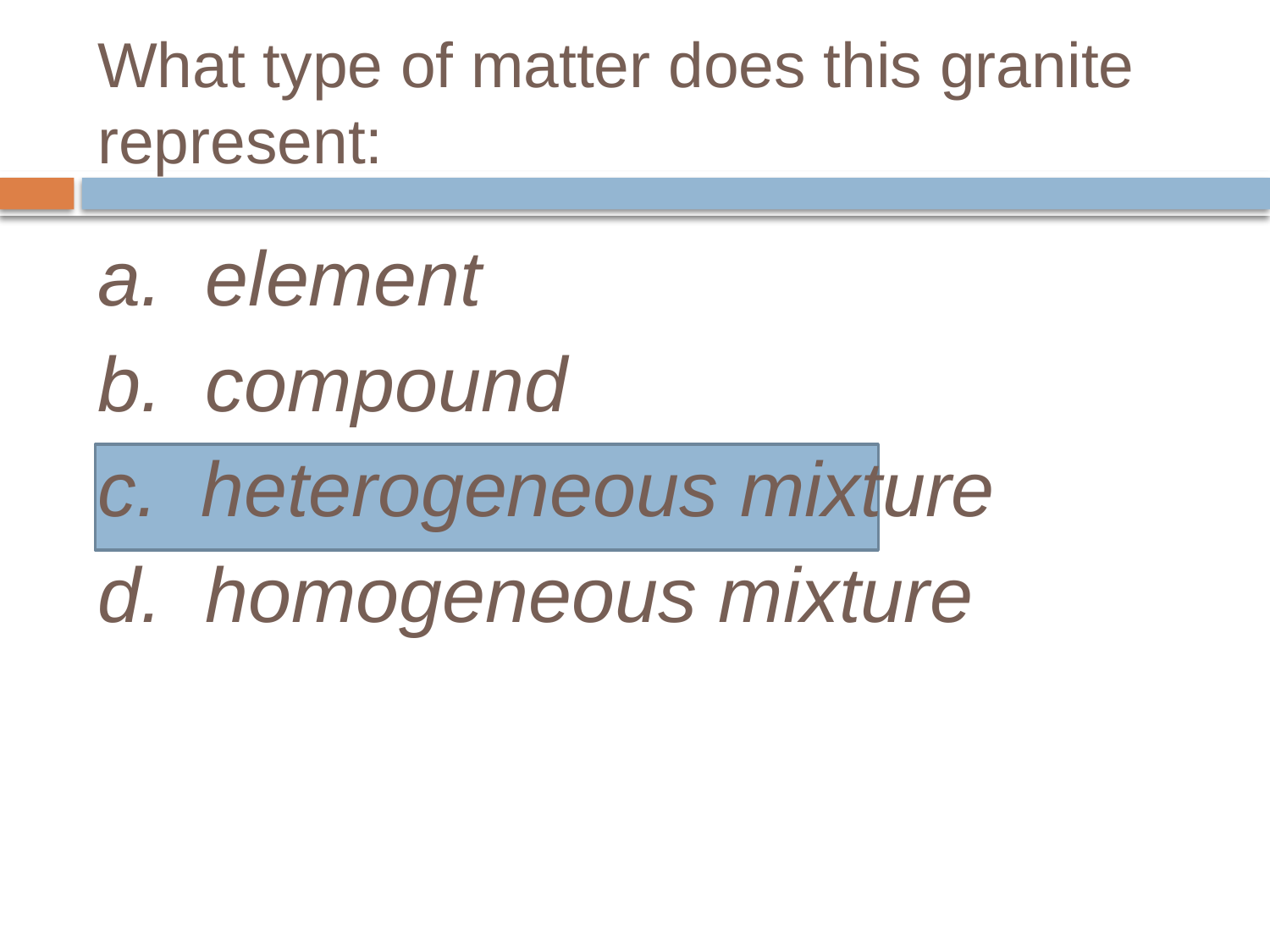

# What type of matter does this granite represent:
a.  element
b.  compound
c.  heterogeneous mixture
d.  homogeneous mixture